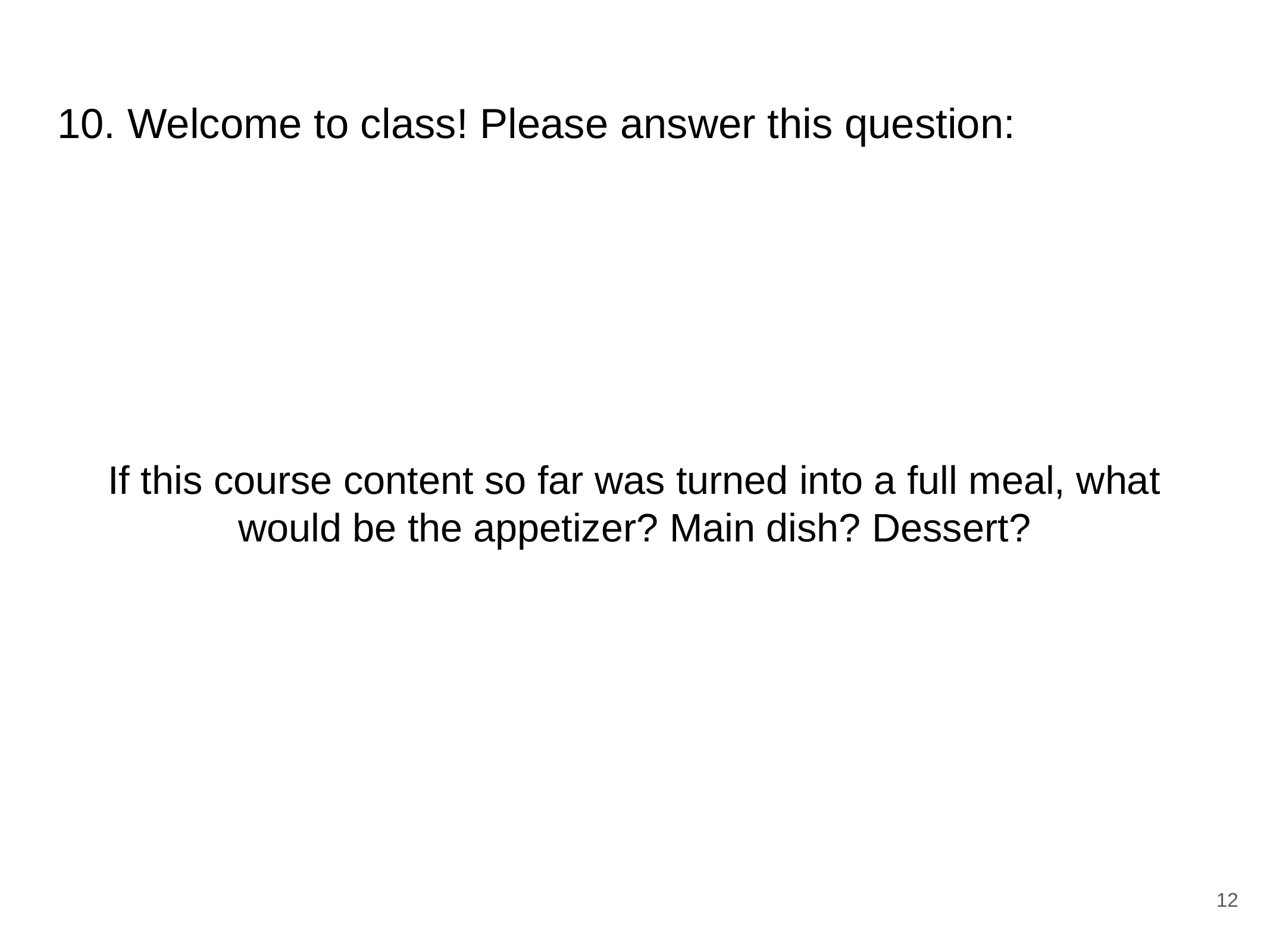

# 10. Welcome to class! Please answer this question:
If this course content so far was turned into a full meal, what would be the appetizer? Main dish? Dessert?

12